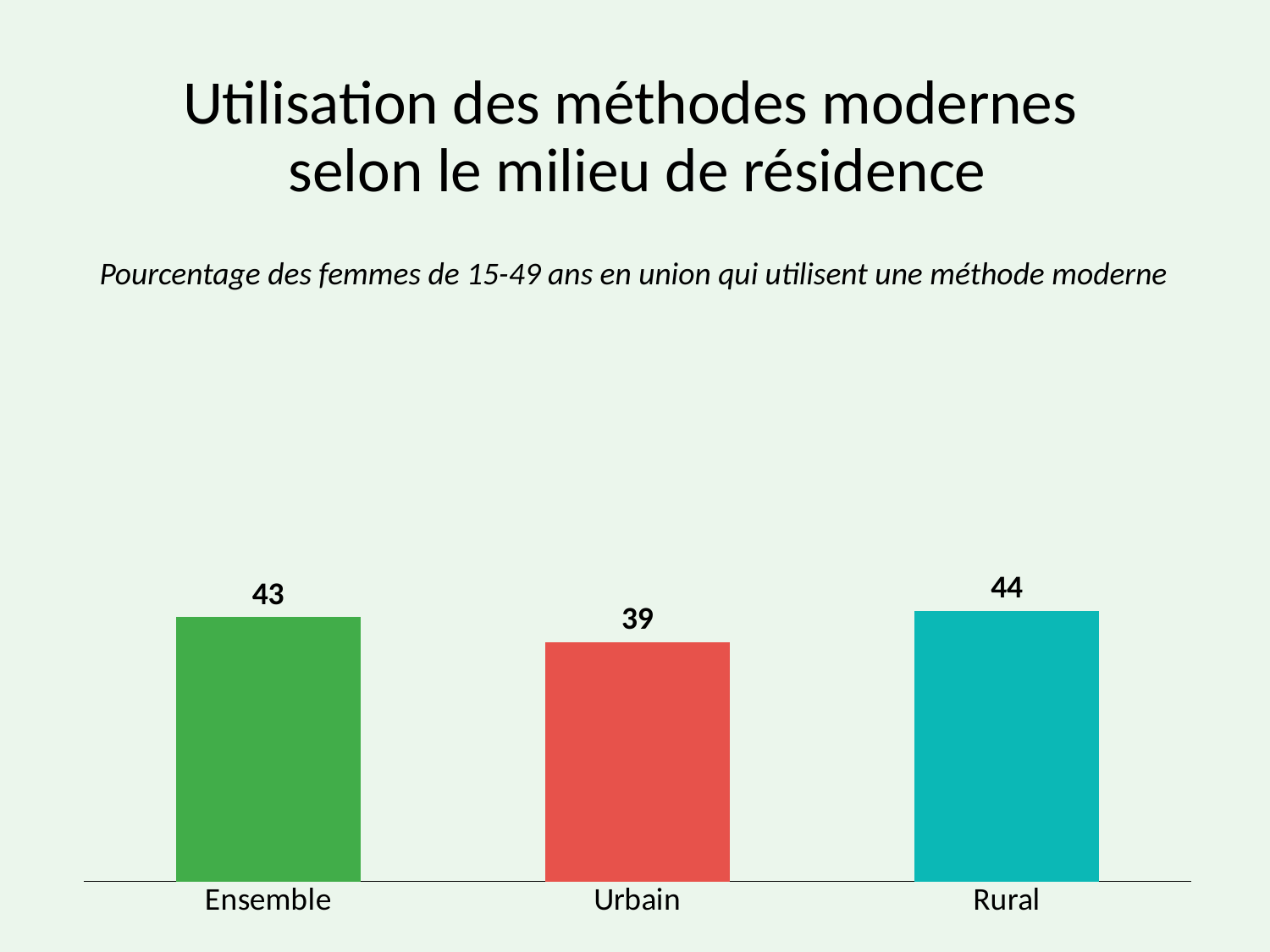

# Utilisation des méthodes modernes selon le milieu de résidence

### Chart

| Category | Series 1 |
|---|---|
| Ensemble | 43.0 |
| Urbain | 39.0 |
| Rural | 44.0 |
Pourcentage des femmes de 15-49 ans en union qui utilisent une méthode moderne